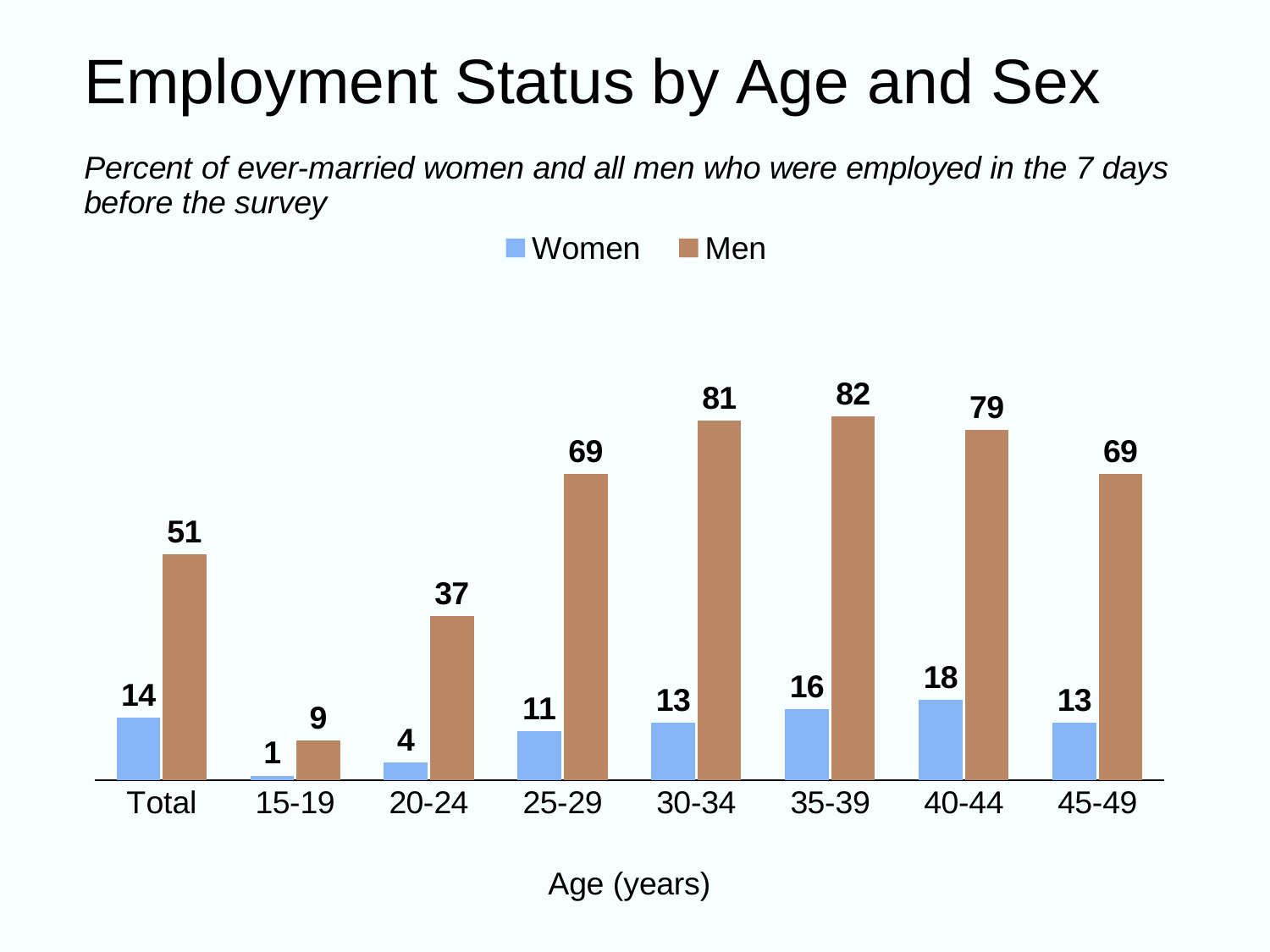

### Chart

| Category | Women | Men |
|---|---|---|
| Total | 14.0 | 51.0 |
| 15-19 | 1.0 | 9.0 |
| 20-24 | 4.0 | 37.0 |
| 25-29 | 11.0 | 69.0 |
| 30-34 | 13.0 | 81.0 |
| 35-39 | 16.0 | 82.0 |
| 40-44 | 18.0 | 79.0 |
| 45-49 | 13.0 | 69.0 |